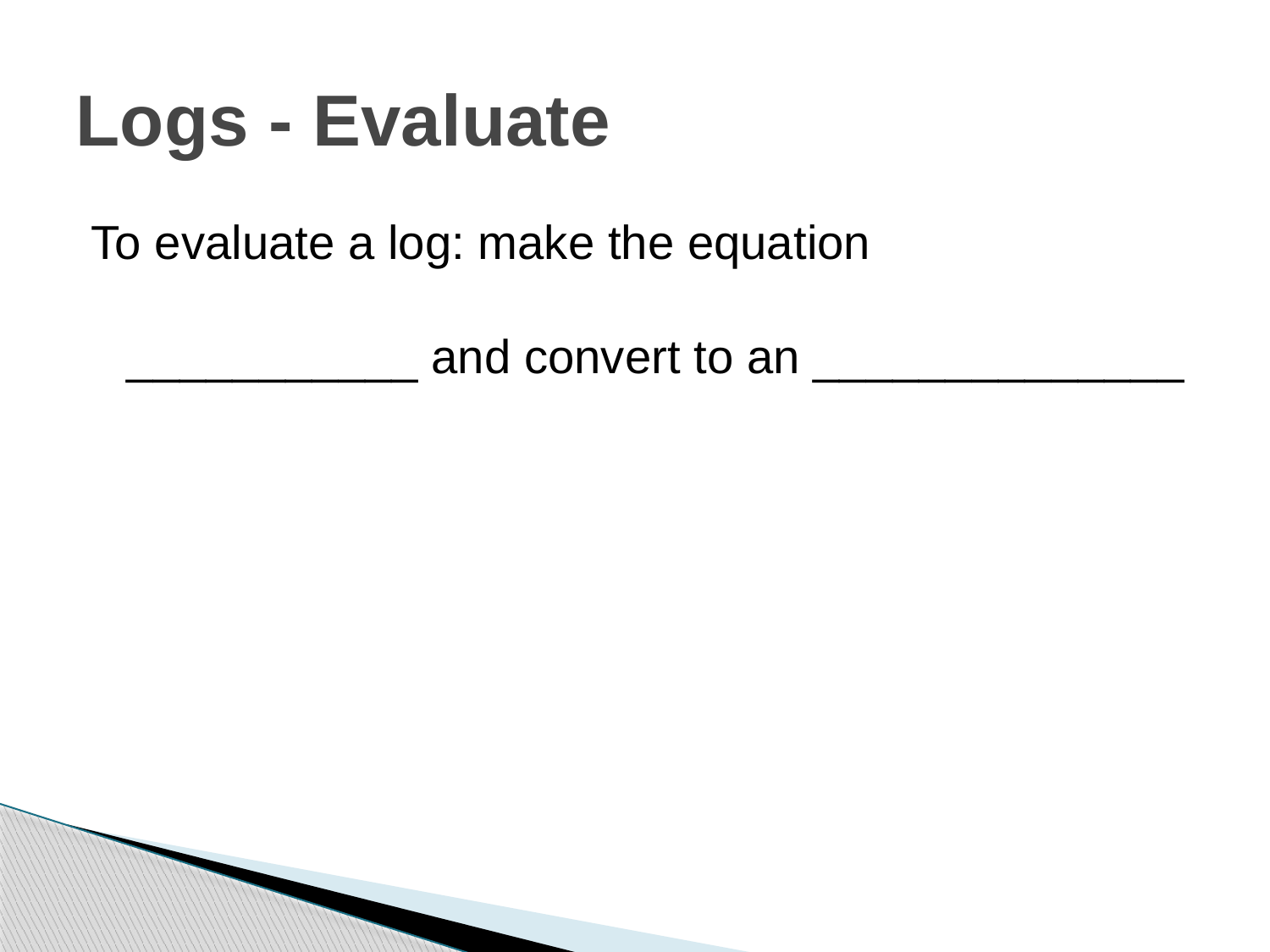

# Logs - Evaluate
To evaluate a log: make the equation
___________ and convert to an ______________